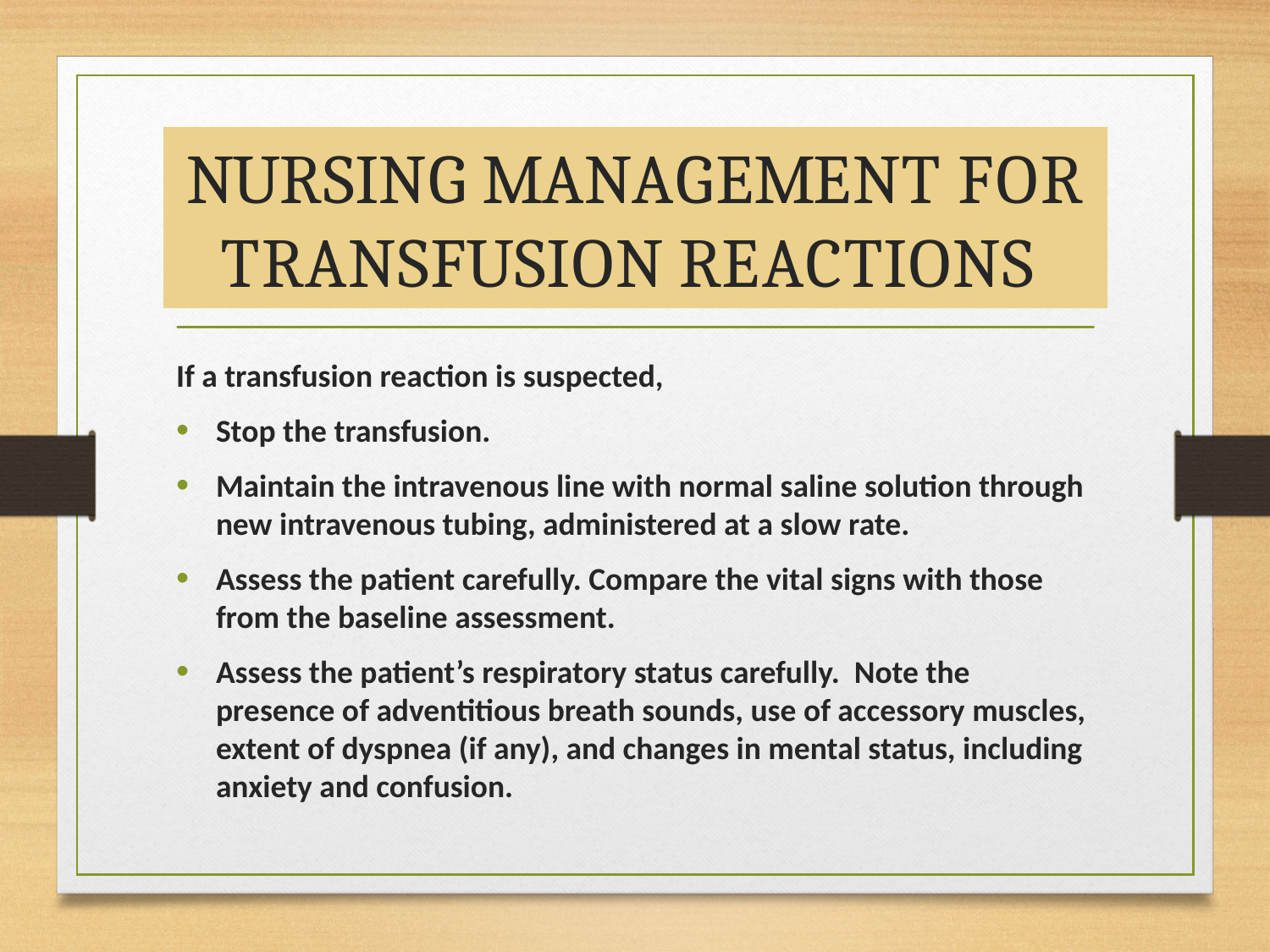

# NURSING MANAGEMENT FOR TRANSFUSION REACTIONS
If a transfusion reaction is suspected,
Stop the transfusion.
Maintain the intravenous line with normal saline solution through new intravenous tubing, administered at a slow rate.
Assess the patient carefully. Compare the vital signs with those from the baseline assessment.
Assess the patient’s respiratory status carefully.  Note the presence of adventitious breath sounds, use of accessory muscles, extent of dyspnea (if any), and changes in mental status, including anxiety and confusion.